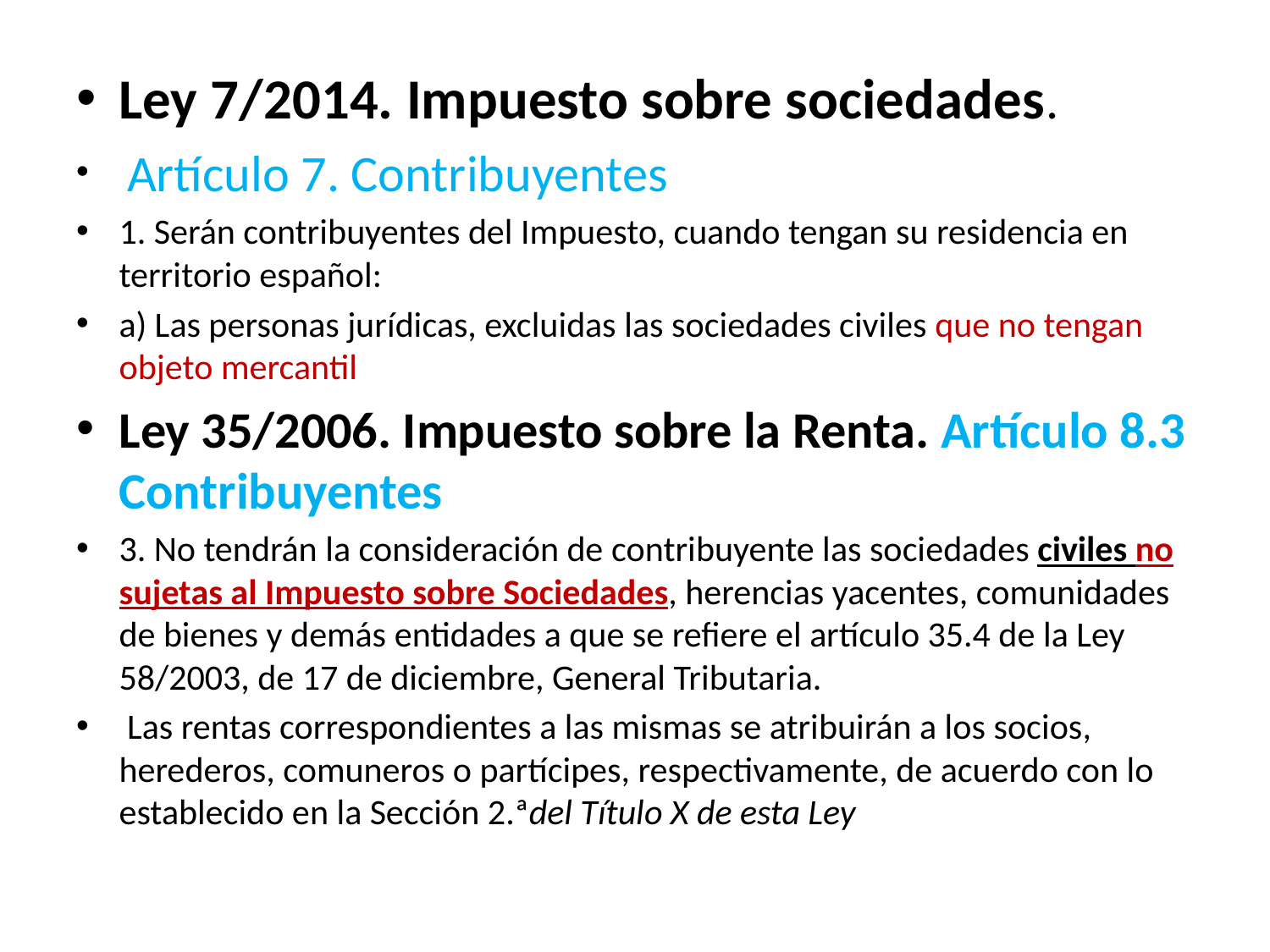

Ley 7/2014. Impuesto sobre sociedades.
 Artículo 7. Contribuyentes
1. Serán contribuyentes del Impuesto, cuando tengan su residencia en territorio español:
a) Las personas jurídicas, excluidas las sociedades civiles que no tengan objeto mercantil
Ley 35/2006. Impuesto sobre la Renta. Artículo 8.3 Contribuyentes
3. No tendrán la consideración de contribuyente las sociedades civiles no sujetas al Impuesto sobre Sociedades, herencias yacentes, comunidades de bienes y demás entidades a que se refiere el artículo 35.4 de la Ley 58/2003, de 17 de diciembre, General Tributaria.
 Las rentas correspondientes a las mismas se atribuirán a los socios, herederos, comuneros o partícipes, respectivamente, de acuerdo con lo establecido en la Sección 2.ªdel Título X de esta Ley